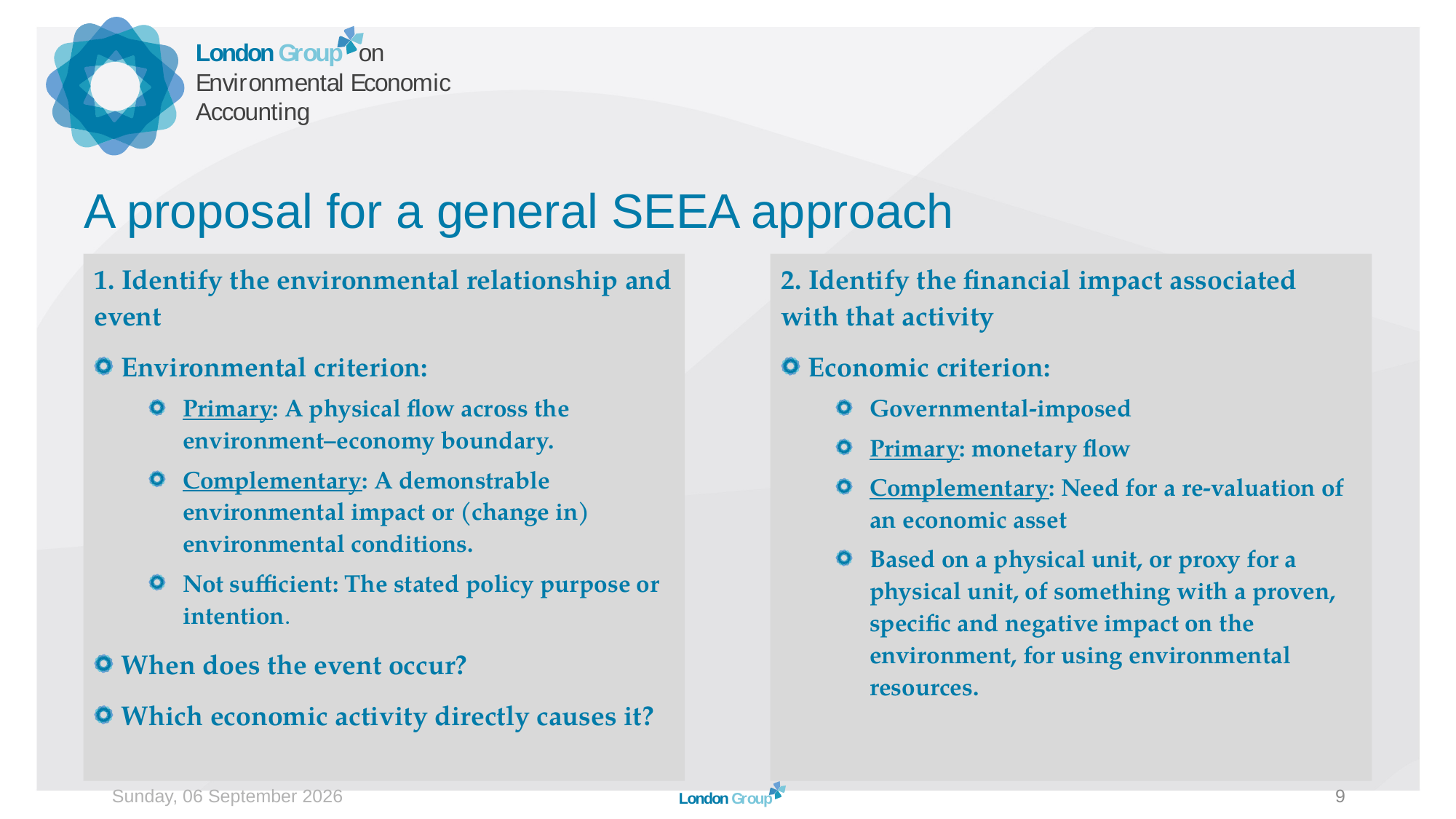

# A proposal for a general SEEA approach
1. Identify the environmental relationship and event
Environmental criterion:
Primary: A physical flow across the environment–economy boundary.
Complementary: A demonstrable environmental impact or (change in) environmental conditions.
Not sufficient: The stated policy purpose or intention.
When does the event occur?
Which economic activity directly causes it?

2. Identify the financial impact associated with that activity
Economic criterion:
Governmental-imposed
Primary: monetary flow
Complementary: Need for a re-valuation of an economic asset
Based on a physical unit, or proxy for a physical unit, of something with a proven, specific and negative impact on the environment, for using environmental resources.

Sunday, 06 September 2026